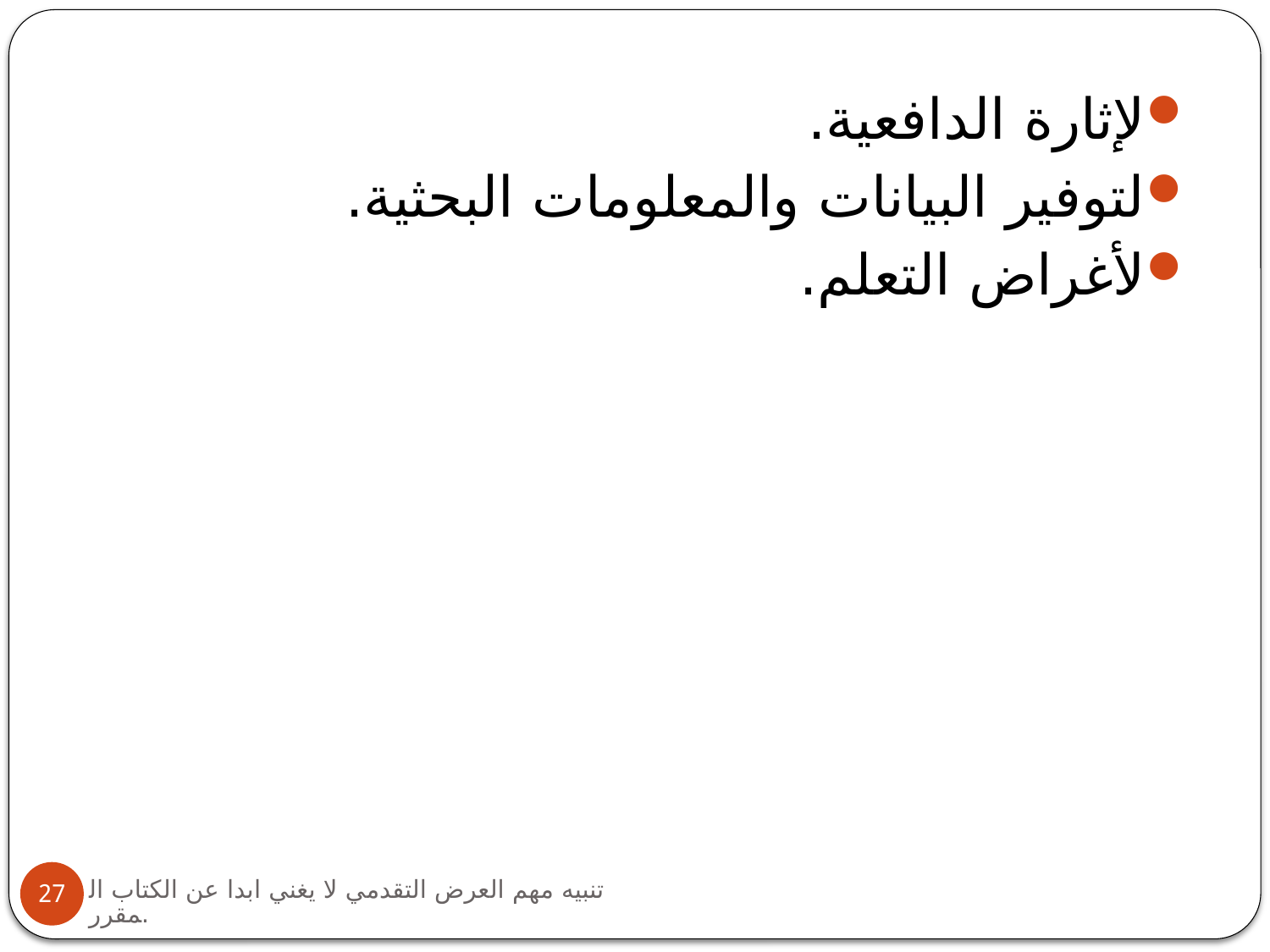

لإثارة الدافعية.
لتوفير البيانات والمعلومات البحثية.
لأغراض التعلم.

تنبيه مهم العرض التقدمي لا يغني ابدا عن الكتاب المقرر.
27